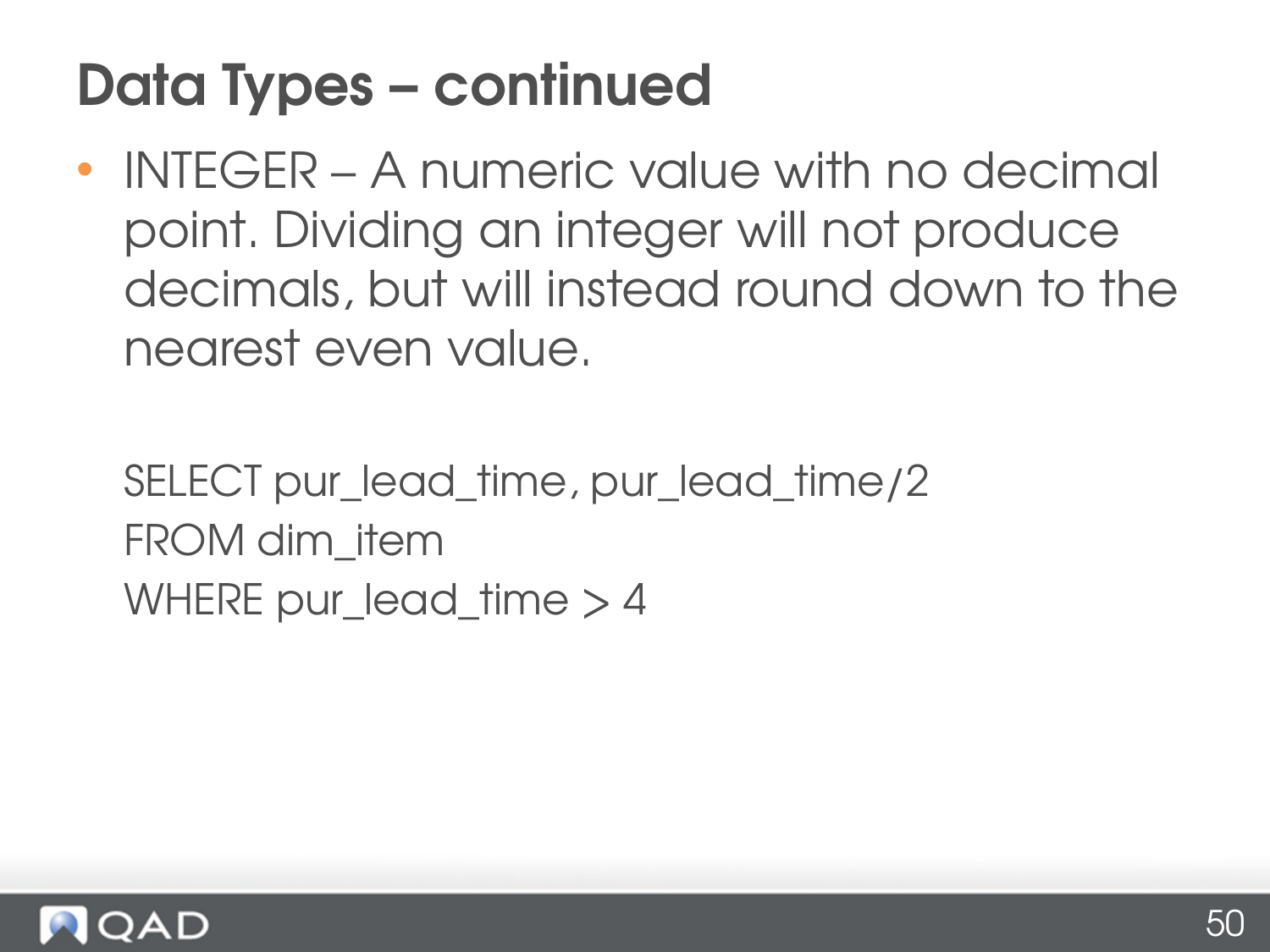

# Data Types – continued
INTEGER – A numeric value with no decimal point. Dividing an integer will not produce decimals, but will instead round down to the nearest even value.

	SELECT pur_lead_time, pur_lead_time/2
	FROM dim_item
	WHERE pur_lead_time > 4

50